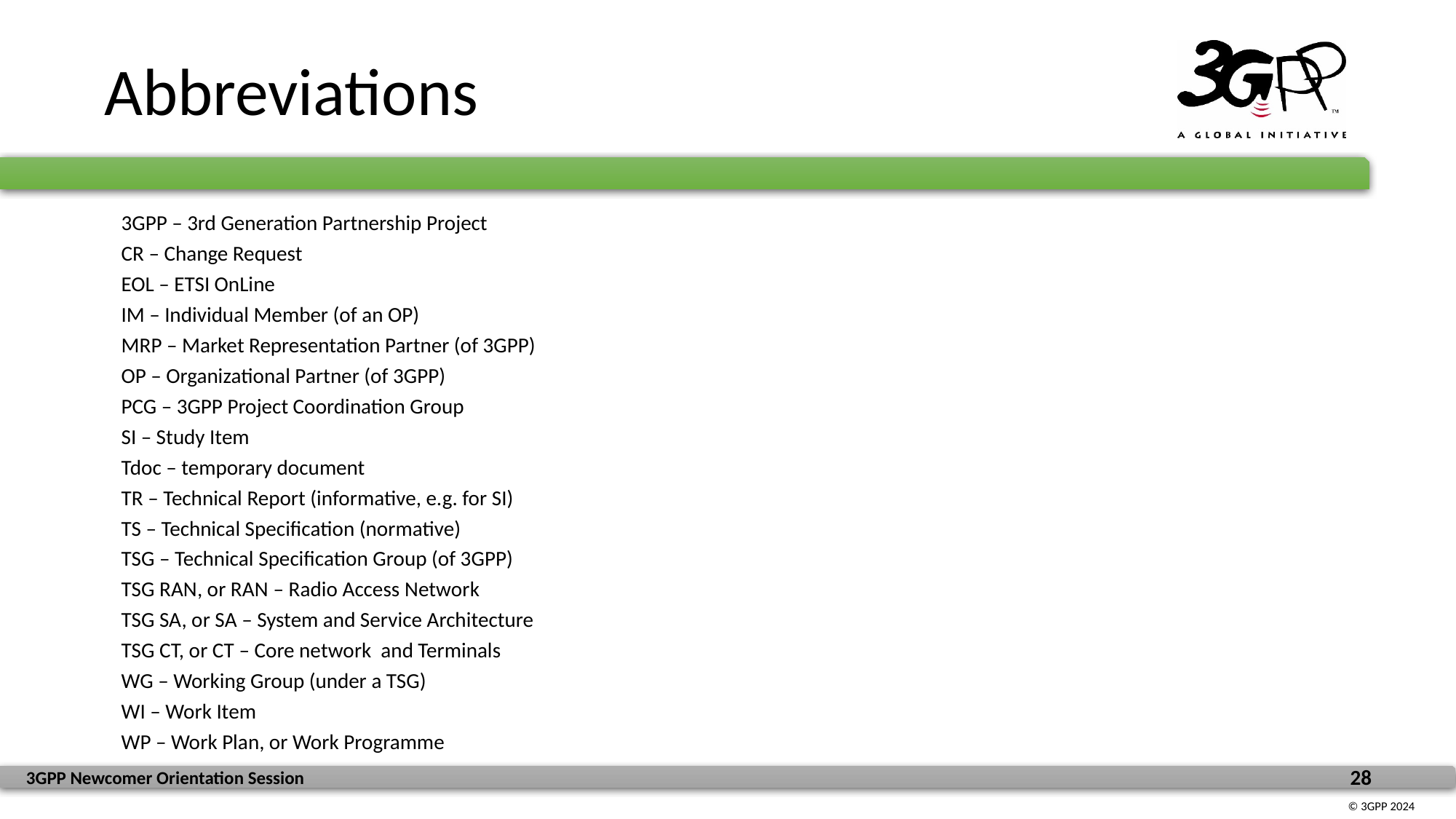

# Abbreviations
3GPP – 3rd Generation Partnership Project
CR – Change Request
EOL – ETSI OnLine
IM – Individual Member (of an OP)
MRP – Market Representation Partner (of 3GPP)
OP – Organizational Partner (of 3GPP)
PCG – 3GPP Project Coordination Group
SI – Study Item
Tdoc – temporary document
TR – Technical Report (informative, e.g. for SI)
TS – Technical Specification (normative)
TSG – Technical Specification Group (of 3GPP)
TSG RAN, or RAN – Radio Access Network
TSG SA, or SA – System and Service Architecture
TSG CT, or CT – Core network  and Terminals
WG – Working Group (under a TSG)
WI – Work Item
WP – Work Plan, or Work Programme